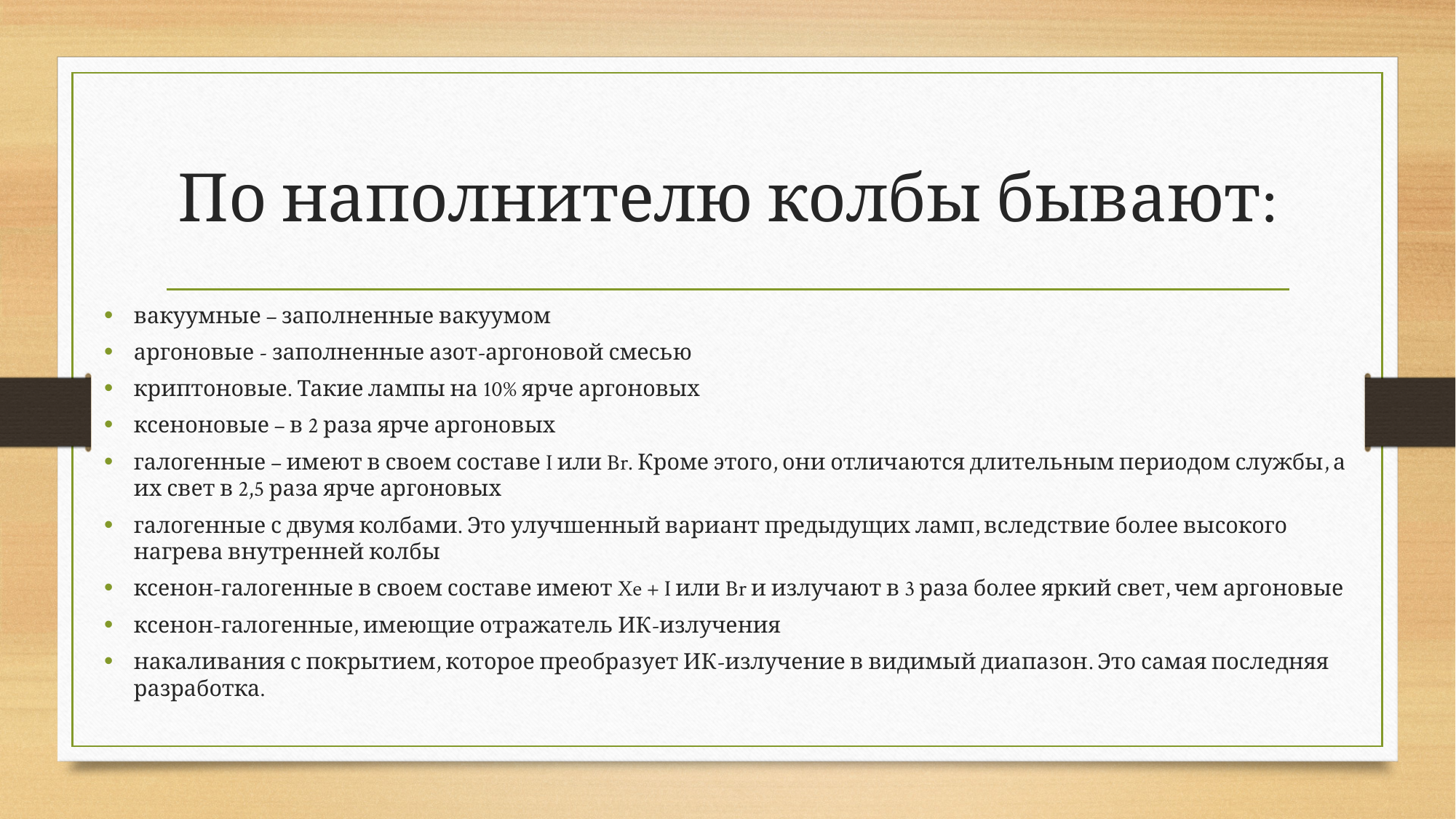

# По наполнителю колбы бывают:
вакуумные – заполненные вакуумом
аргоновые - заполненные азот-аргоновой смесью
криптоновые. Такие лампы на 10% ярче аргоновых
ксеноновые – в 2 раза ярче аргоновых
галогенные – имеют в своем составе I или Br. Кроме этого, они отличаются длительным периодом службы, а их свет в 2,5 раза ярче аргоновых
галогенные с двумя колбами. Это улучшенный вариант предыдущих ламп, вследствие более высокого нагрева внутренней колбы
ксенон-галогенные в своем составе имеют Xe + I или Br и излучают в 3 раза более яркий свет, чем аргоновые
ксенон-галогенные, имеющие отражатель ИК-излучения
накаливания с покрытием, которое преобразует ИК-излучение в видимый диапазон. Это самая последняя разработка.